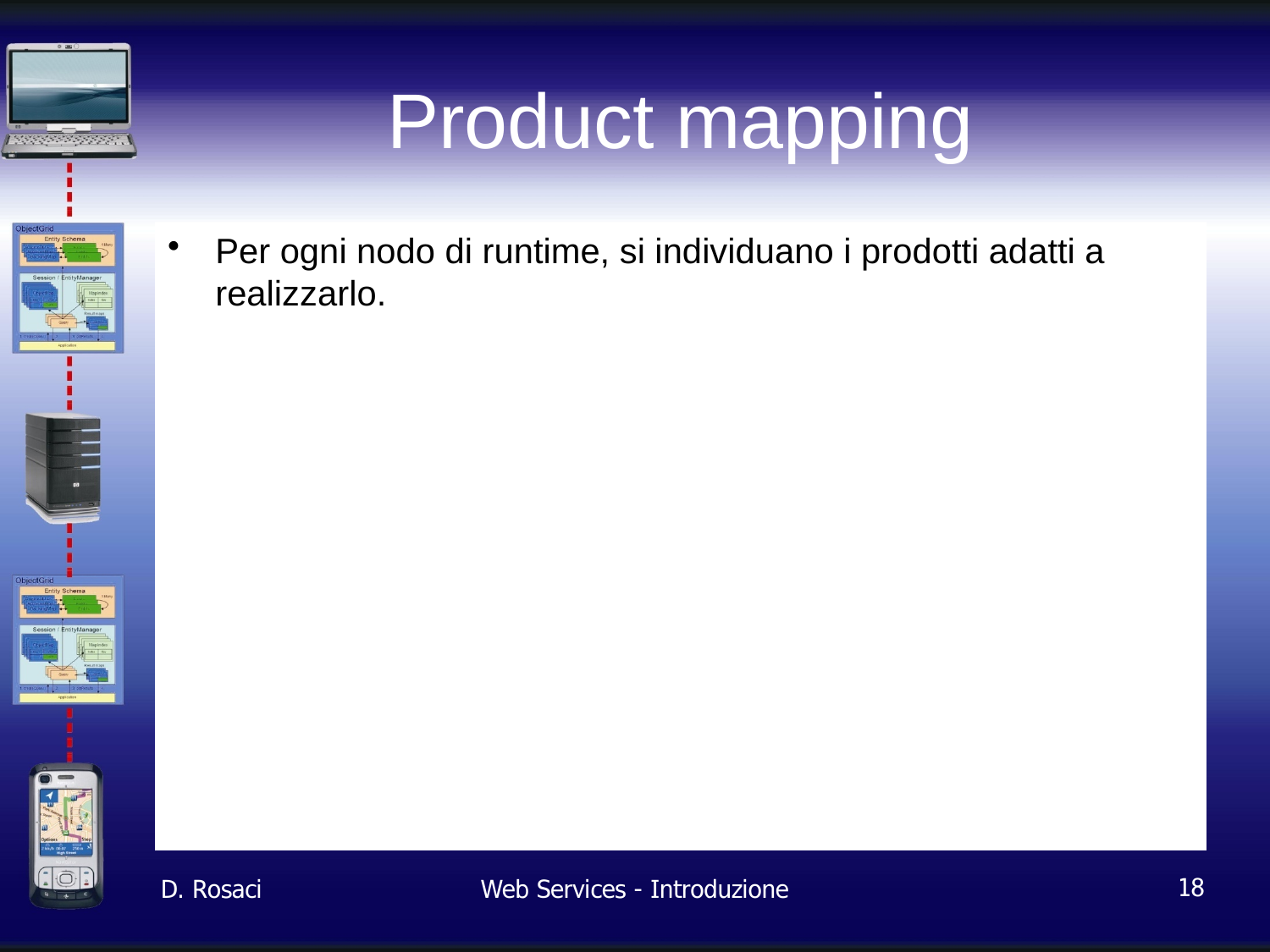

# Product mapping
Per ogni nodo di runtime, si individuano i prodotti adatti a realizzarlo.
D. Rosaci
Web Services - Introduzione